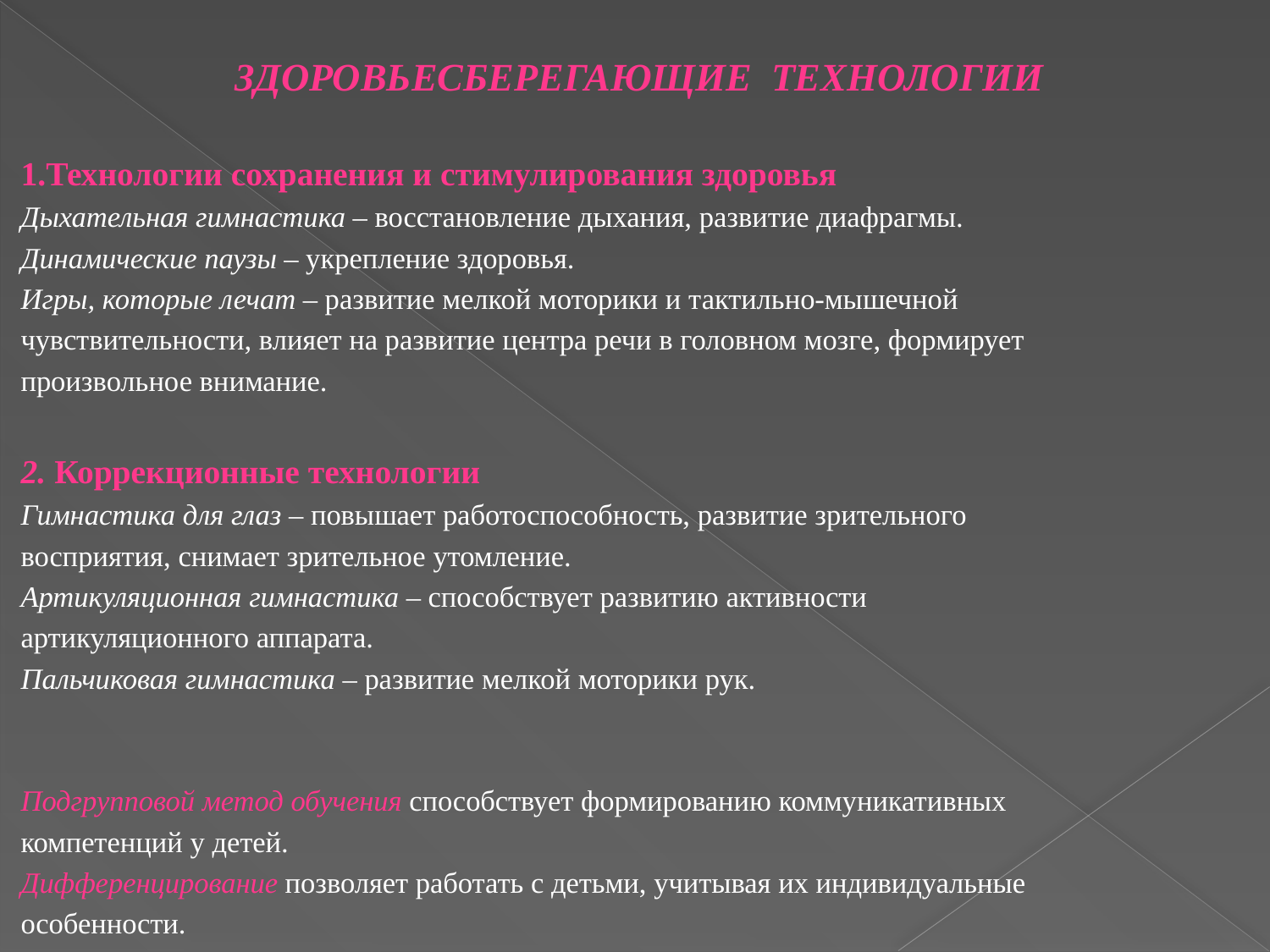

ЗДОРОВЬЕСБЕРЕГАЮЩИЕ  ТЕХНОЛОГИИ

1.Технологии сохранения и стимулирования здоровья
Дыхательная гимнастика – восстановление дыхания, развитие диафрагмы.
Динамические паузы – укрепление здоровья.
Игры, которые лечат – развитие мелкой моторики и тактильно-мышечной
чувствительности, влияет на развитие центра речи в головном мозге, формирует
произвольное внимание.

2. Коррекционные технологии
Гимнастика для глаз – повышает работоспособность, развитие зрительного
восприятия, снимает зрительное утомление.
Артикуляционная гимнастика – способствует развитию активности
артикуляционного аппарата.
Пальчиковая гимнастика – развитие мелкой моторики рук.

Подгрупповой метод обучения способствует формированию коммуникативных
компетенций у детей.
Дифференцирование позволяет работать с детьми, учитывая их индивидуальные
особенности.